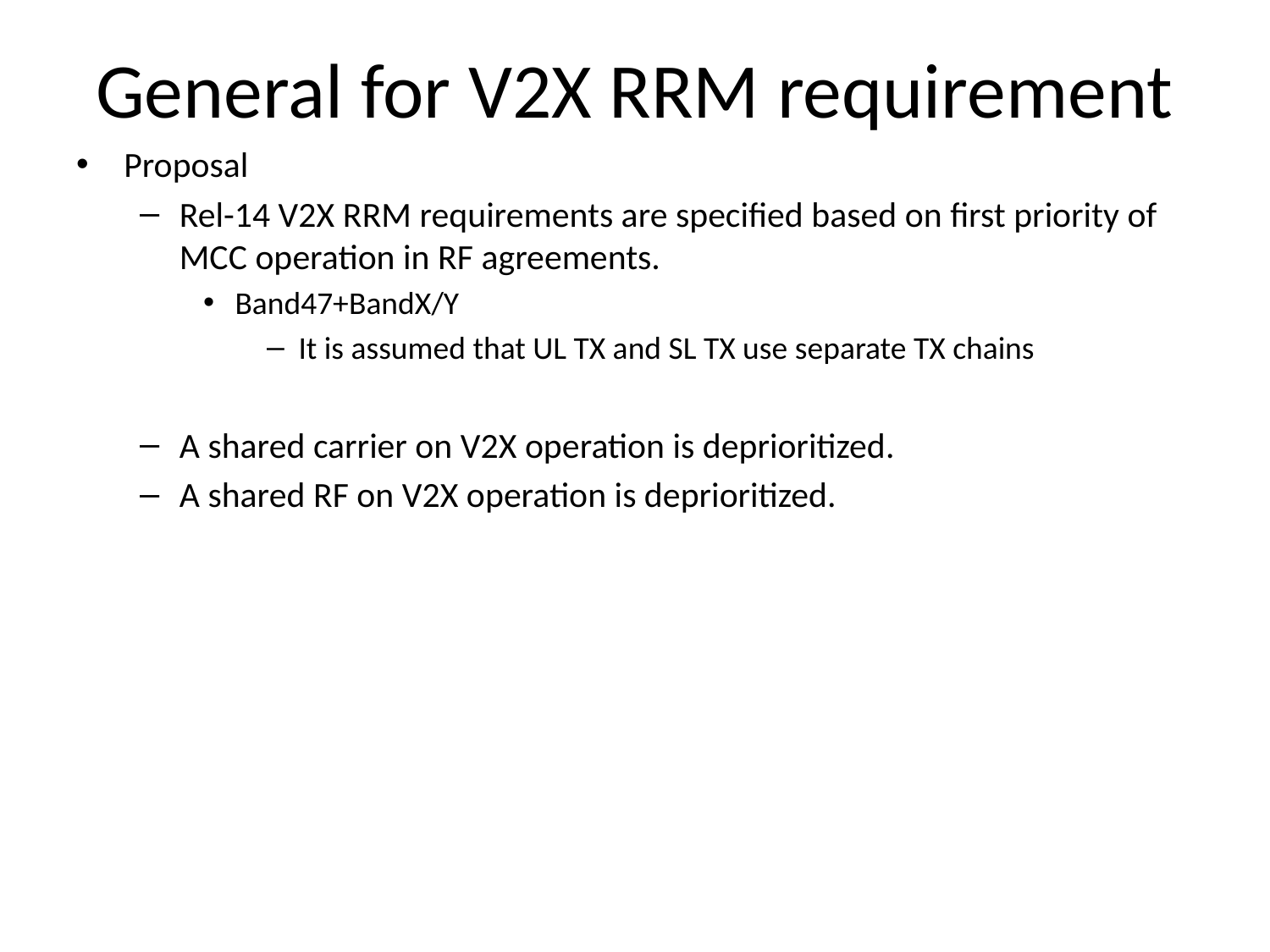

# General for V2X RRM requirement
Proposal
Rel-14 V2X RRM requirements are specified based on first priority of MCC operation in RF agreements.
Band47+BandX/Y
It is assumed that UL TX and SL TX use separate TX chains

A shared carrier on V2X operation is deprioritized.
A shared RF on V2X operation is deprioritized.